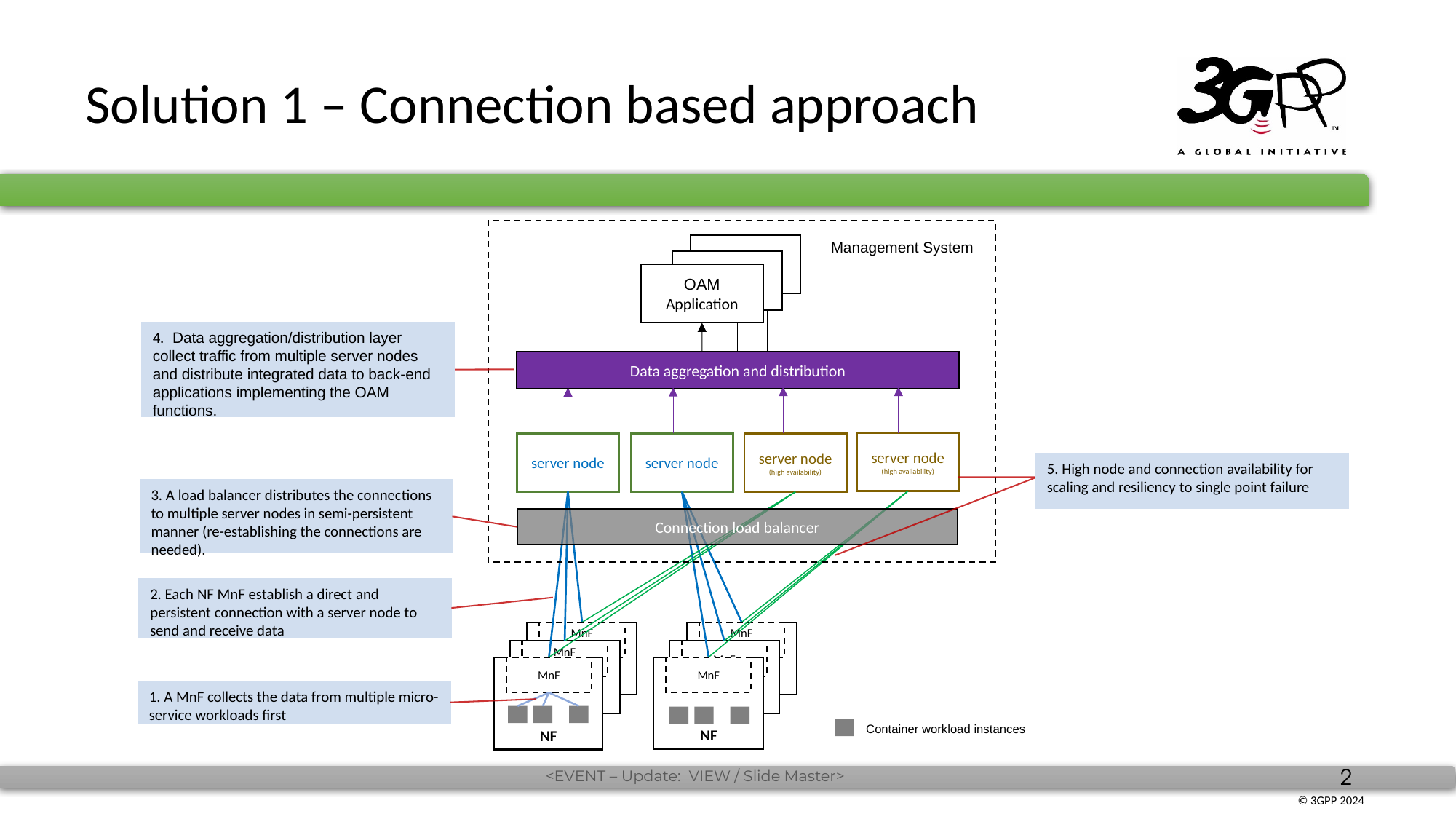

# Solution 1 – Connection based approach

Management System

OAM
Application
4.  Data aggregation/distribution layer collect traffic from multiple server nodes and distribute integrated data to back-end applications implementing the OAM functions.

Data aggregation and distribution
server node
(high availability)
server node
server node
(high availability)
server node
5. High node and connection availability for scaling and resiliency to single point failure

3. A load balancer distributes the connections to multiple server nodes in semi-persistent manner (re-establishing the connections are needed).
Connection load balancer
2. Each NF MnF establish a direct and persistent connection with a server node to send and receive data

MnF Producer
NF
MnF Producer
NF
MnF Producer
NF
MnF
NF
MnF
MnF
NF
NF
1. A MnF collects the data from multiple micro-service workloads first

Container workload instances